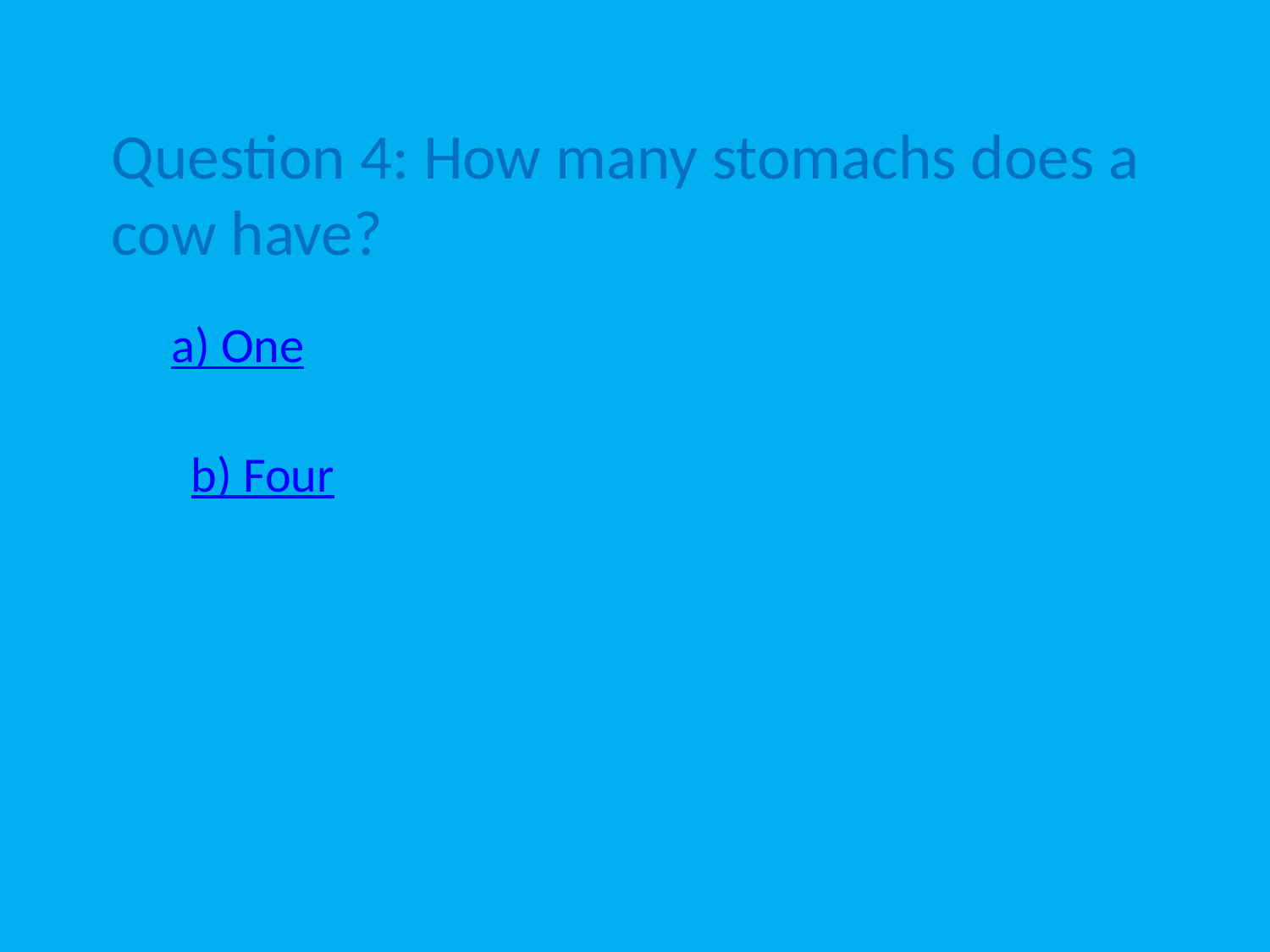

Question 4: How many stomachs does a cow have?
a) One
b) Four